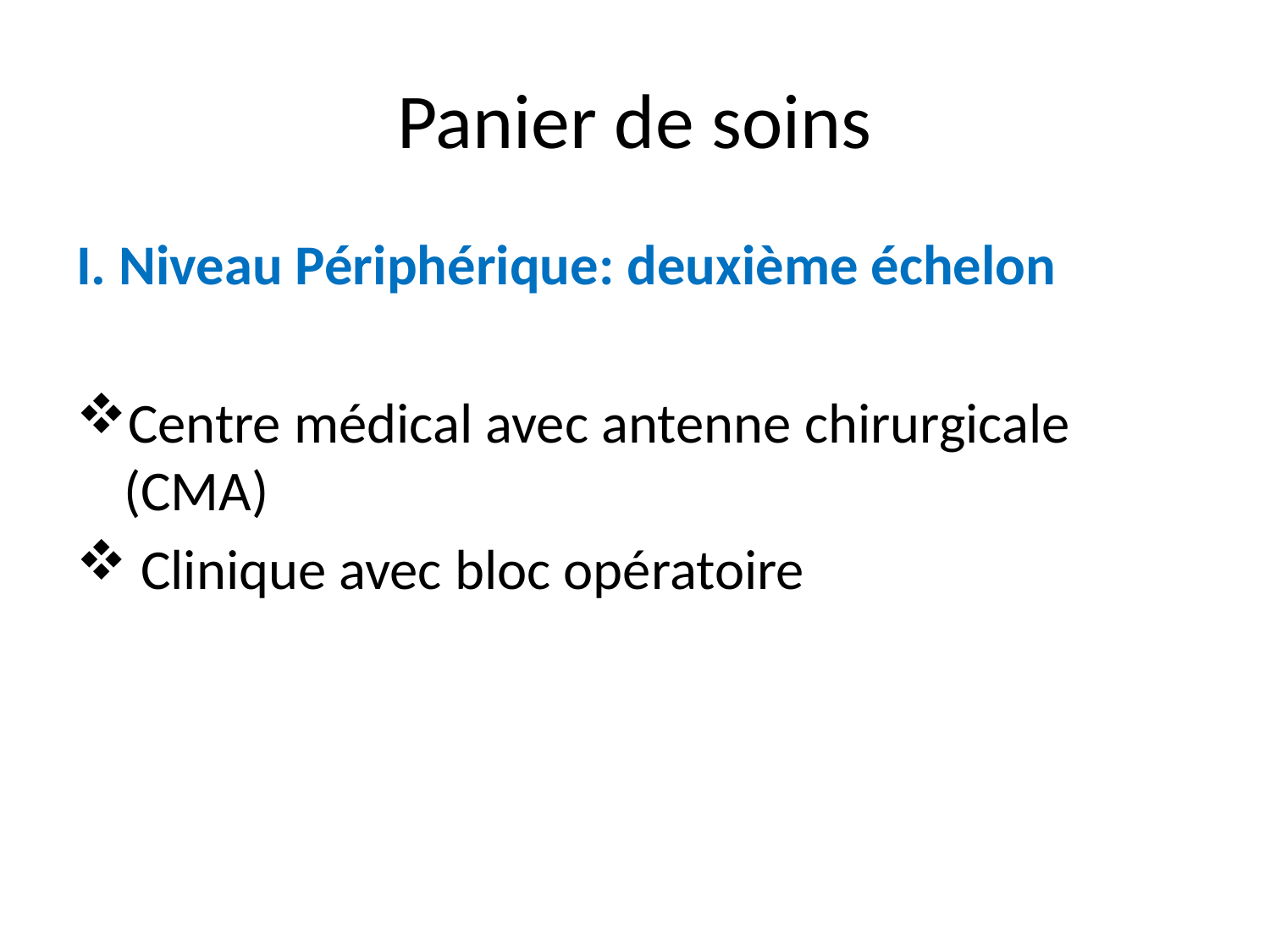

# Panier de soins
I. Niveau Périphérique: deuxième échelon

Centre médical avec antenne chirurgicale (CMA)
 Clinique avec bloc opératoire